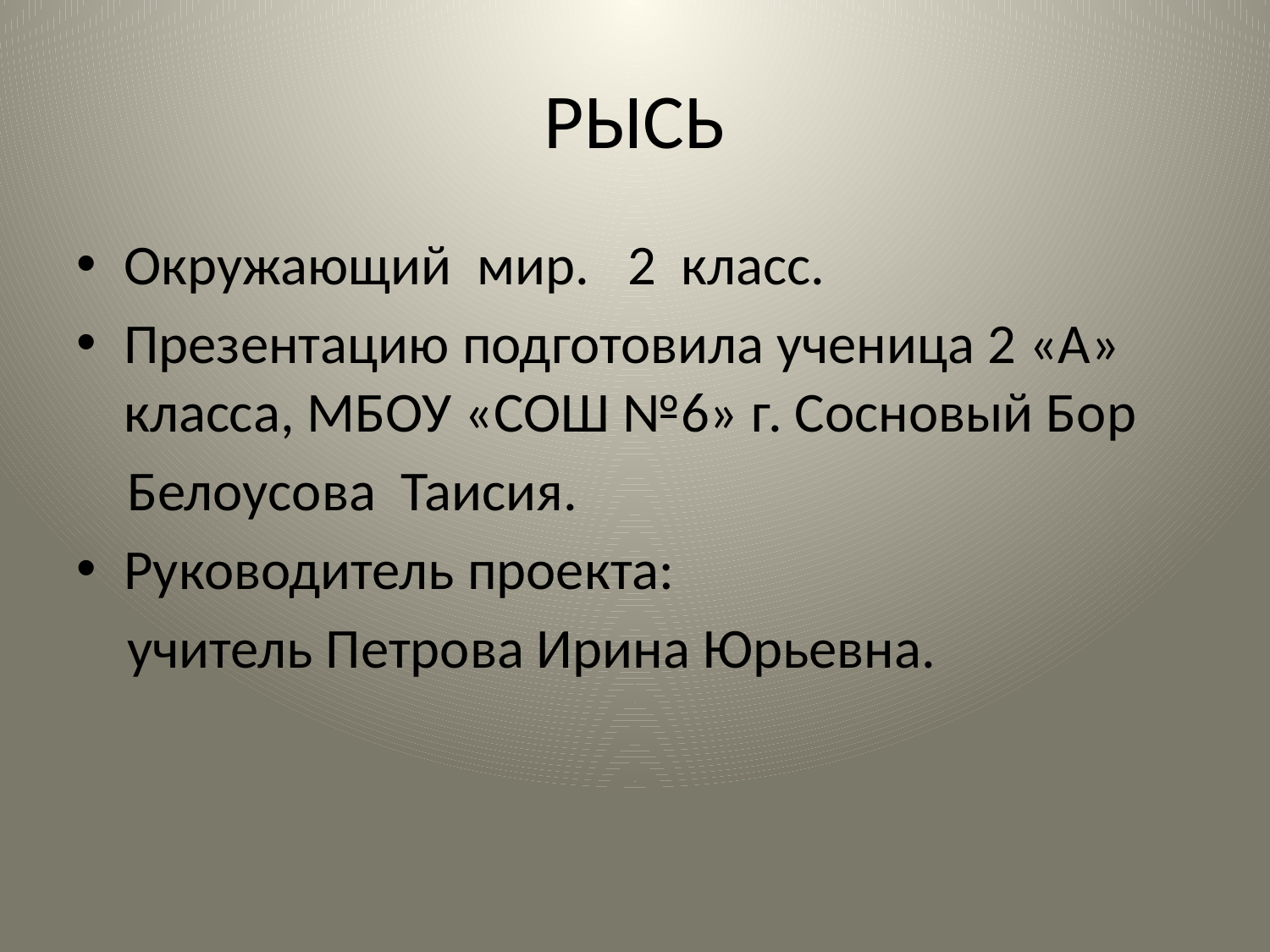

# РЫСЬ
Окружающий  мир.   2  класс.
Презентацию подготовила ученица 2 «А» класса, МБОУ «СОШ №6» г. Сосновый Бор
    Белоусова  Таисия.
Руководитель проекта:
    учитель Петрова Ирина Юрьевна.